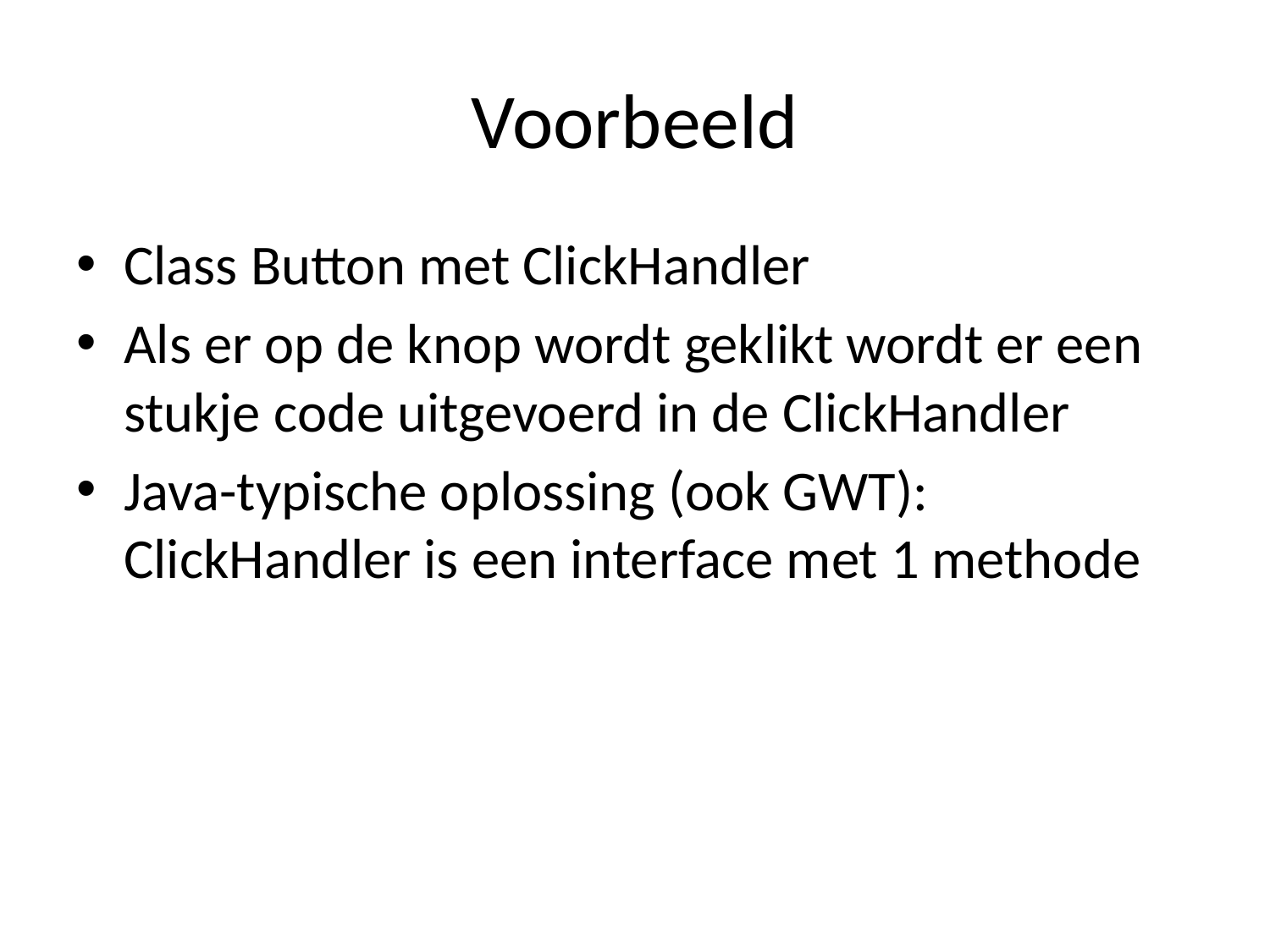

# Voorbeeld
Class Button met ClickHandler
Als er op de knop wordt geklikt wordt er een stukje code uitgevoerd in de ClickHandler
Java-typische oplossing (ook GWT): ClickHandler is een interface met 1 methode